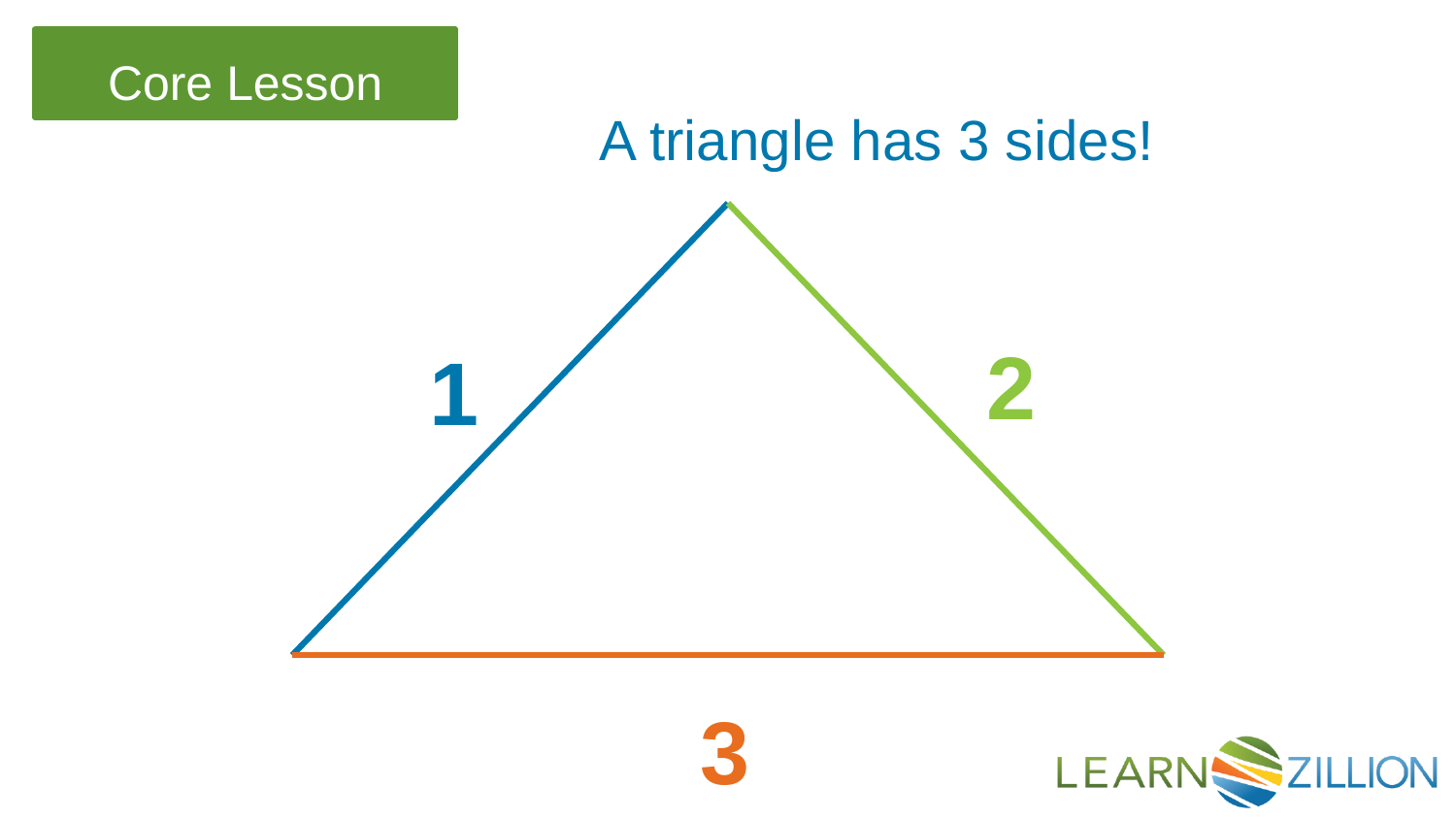

A triangle has 3 sides!
2
1
3